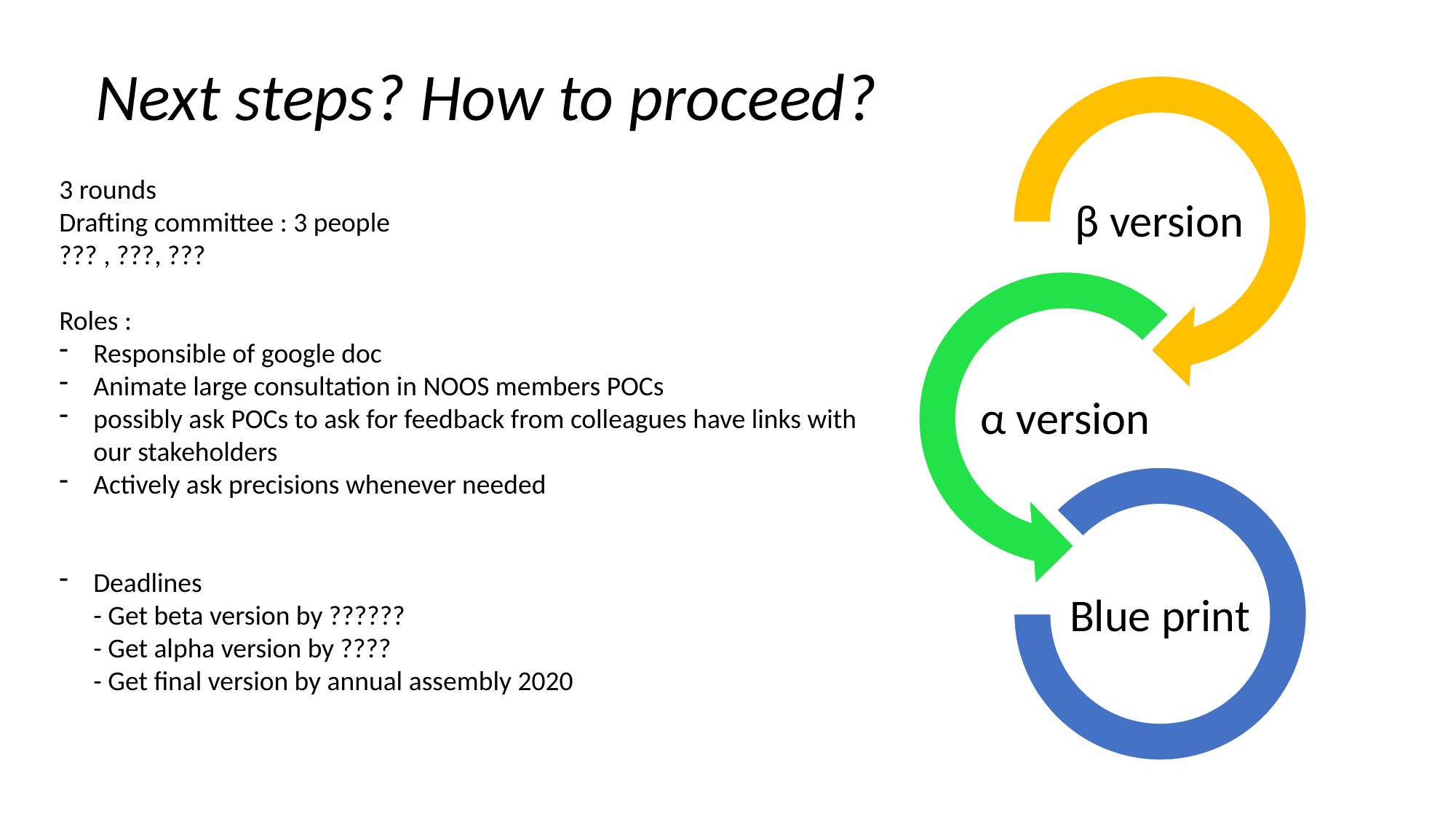

# Next steps? How to proceed?
β version
α version
Blue print
3 rounds
Drafting committee : 3 people
??? , ???, ???
Roles :
Responsible of google doc
Animate large consultation in NOOS members POCs
possibly ask POCs to ask for feedback from colleagues have links with our stakeholders
Actively ask precisions whenever needed

Deadlines
- Get beta version by ??????
- Get alpha version by ????
- Get final version by annual assembly 2020